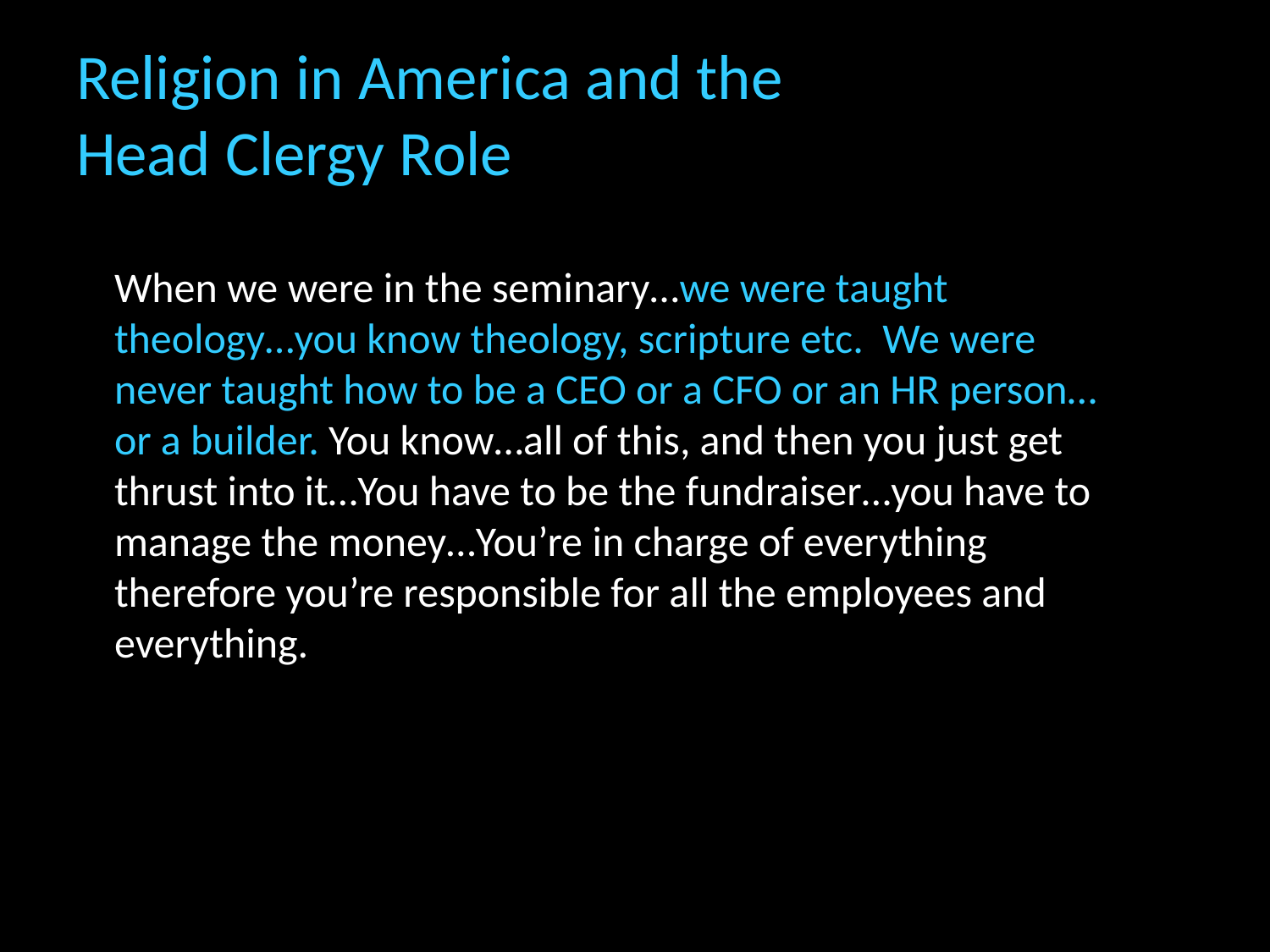

# Religion in America and the Head Clergy Role
When we were in the seminary…we were taught theology…you know theology, scripture etc.  We were never taught how to be a CEO or a CFO or an HR person…or a builder. You know…all of this, and then you just get thrust into it…You have to be the fundraiser…you have to manage the money…You’re in charge of everything therefore you’re responsible for all the employees and everything.